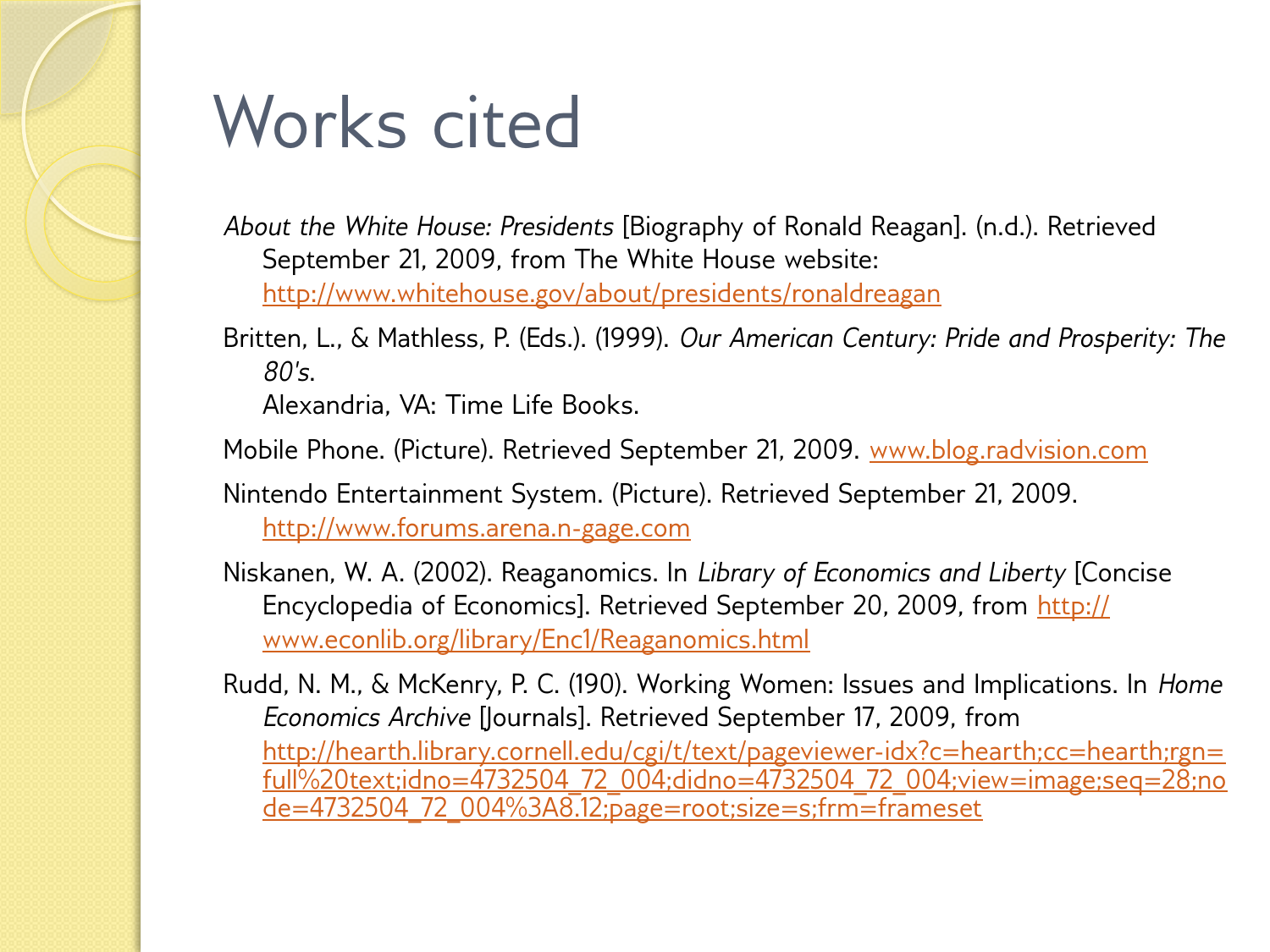

# Works cited
About the White House: Presidents [Biography of Ronald Reagan]. (n.d.). Retrieved September 21, 2009, from The White House website: http://www.whitehouse.gov/about/presidents/ronaldreagan
Britten, L., & Mathless, P. (Eds.). (1999). Our American Century: Pride and Prosperity: The 80's.
Alexandria, VA: Time Life Books.
Mobile Phone. (Picture). Retrieved September 21, 2009. www.blog.radvision.com
Nintendo Entertainment System. (Picture). Retrieved September 21, 2009. http://www.forums.arena.n-gage.com
Niskanen, W. A. (2002). Reaganomics. In Library of Economics and Liberty [Concise Encyclopedia of Economics]. Retrieved September 20, 2009, from http://www.econlib.org/library/Enc1/Reaganomics.html
Rudd, N. M., & McKenry, P. C. (190). Working Women: Issues and Implications. In Home Economics Archive [Journals]. Retrieved September 17, 2009, from http://hearth.library.cornell.edu/cgi/t/text/pageviewer-idx?c=hearth;cc=hearth;rgn=full%20text;idno=4732504_72_004;didno=4732504_72_004;view=image;seq=28;node=4732504_72_004%3A8.12;page=root;size=s;frm=frameset